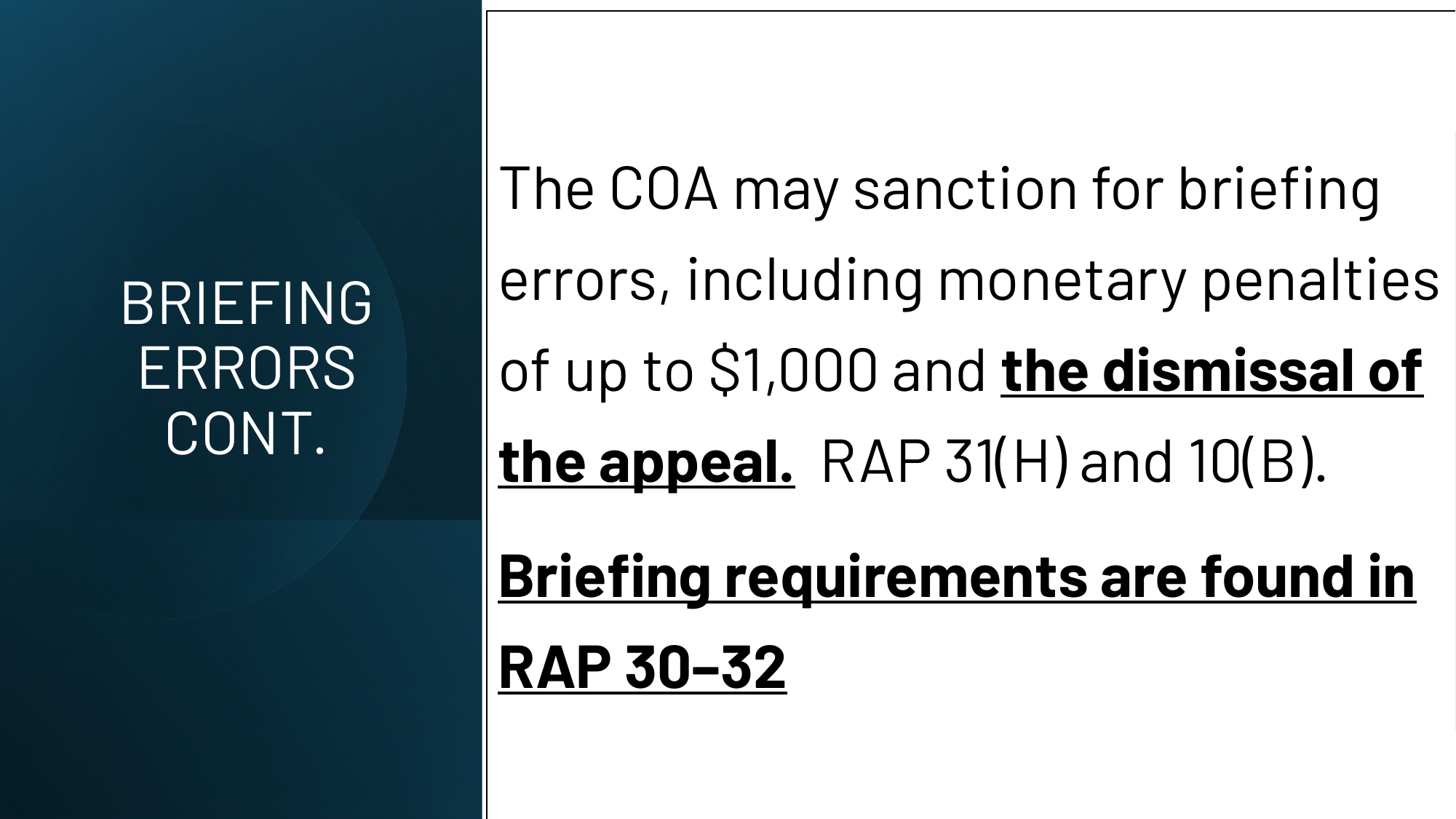

The COA may sanction for briefing errors, including monetary penalties of up to $1,000 and the dismissal of the appeal.  RAP 31(H) and 10(B).
Briefing requirements are found in RAP 30–32

# BRIEFING ERRORS CONT.